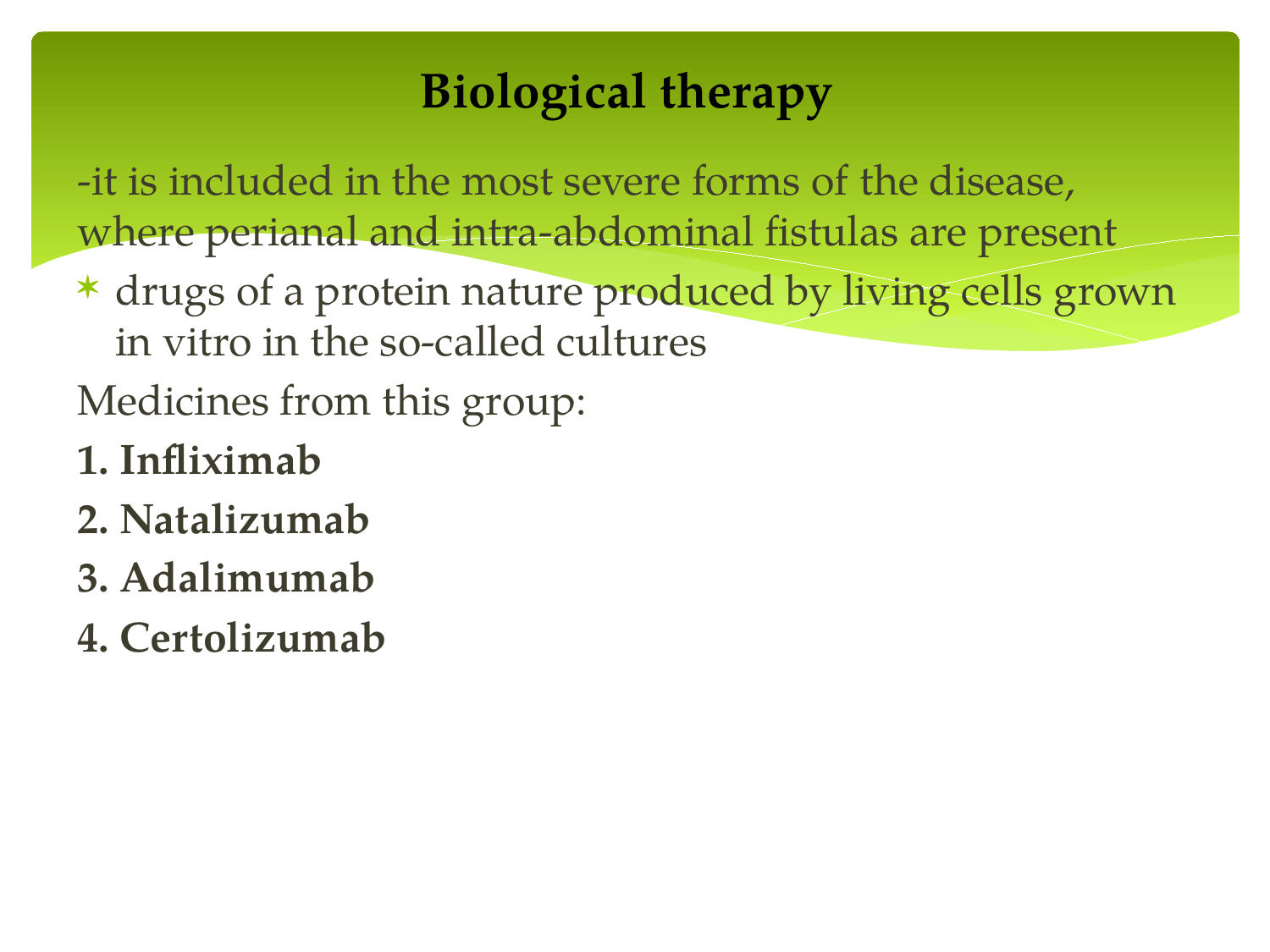

# Biological therapy
-it is included in the most severe forms of the disease, where perianal and intra-abdominal fistulas are present
drugs of a protein nature produced by living cells grown in vitro in the so-called cultures
Medicines from this group:
1. Infliximab
2. Natalizumab
3. Adalimumab
4. Certolizumab